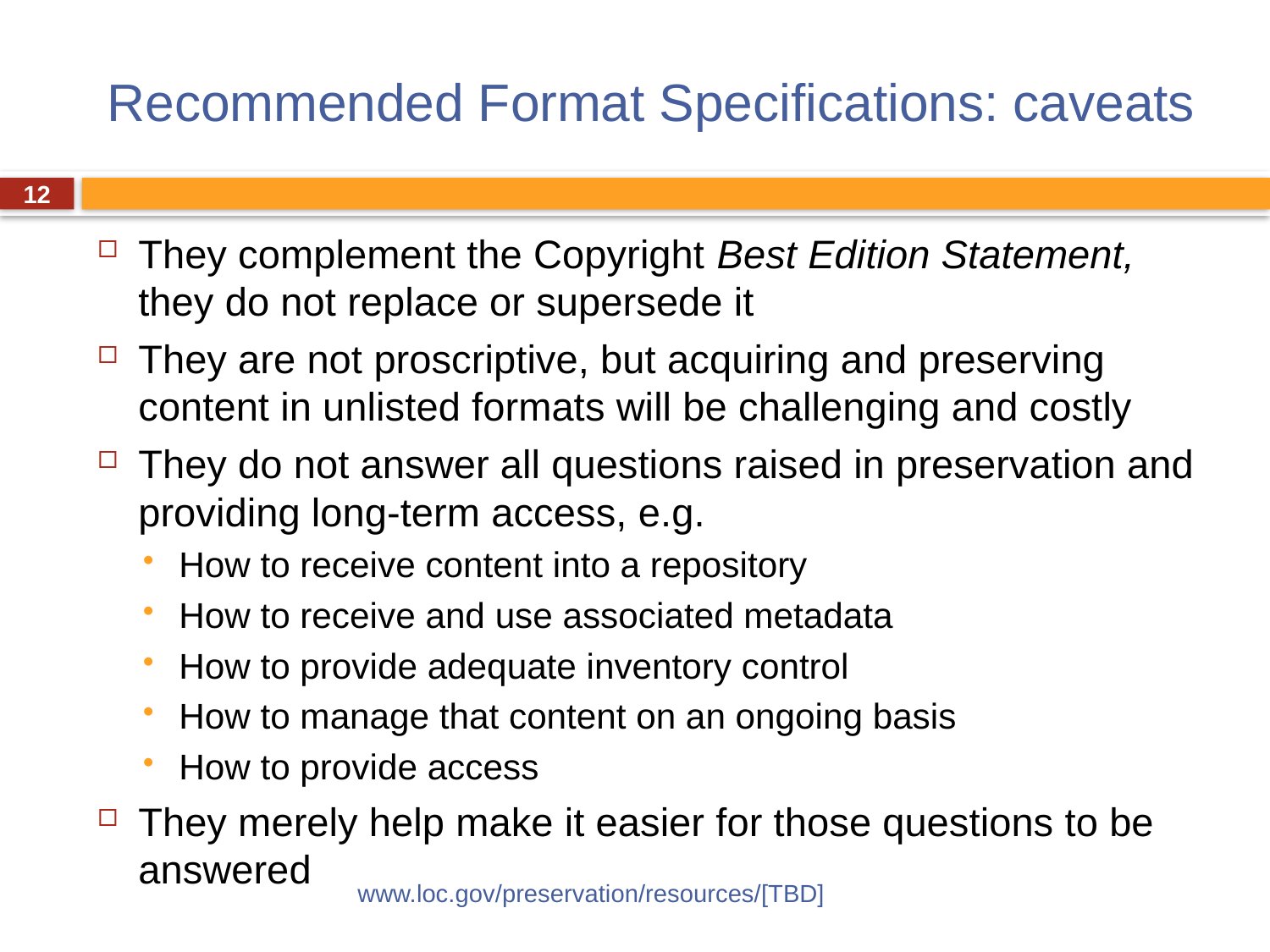

# Recommended Format Specifications: caveats
12
They complement the Copyright Best Edition Statement, they do not replace or supersede it
They are not proscriptive, but acquiring and preserving content in unlisted formats will be challenging and costly
They do not answer all questions raised in preservation and providing long-term access, e.g.
How to receive content into a repository
How to receive and use associated metadata
How to provide adequate inventory control
How to manage that content on an ongoing basis
How to provide access
They merely help make it easier for those questions to be answered
www.loc.gov/preservation/resources/[TBD]